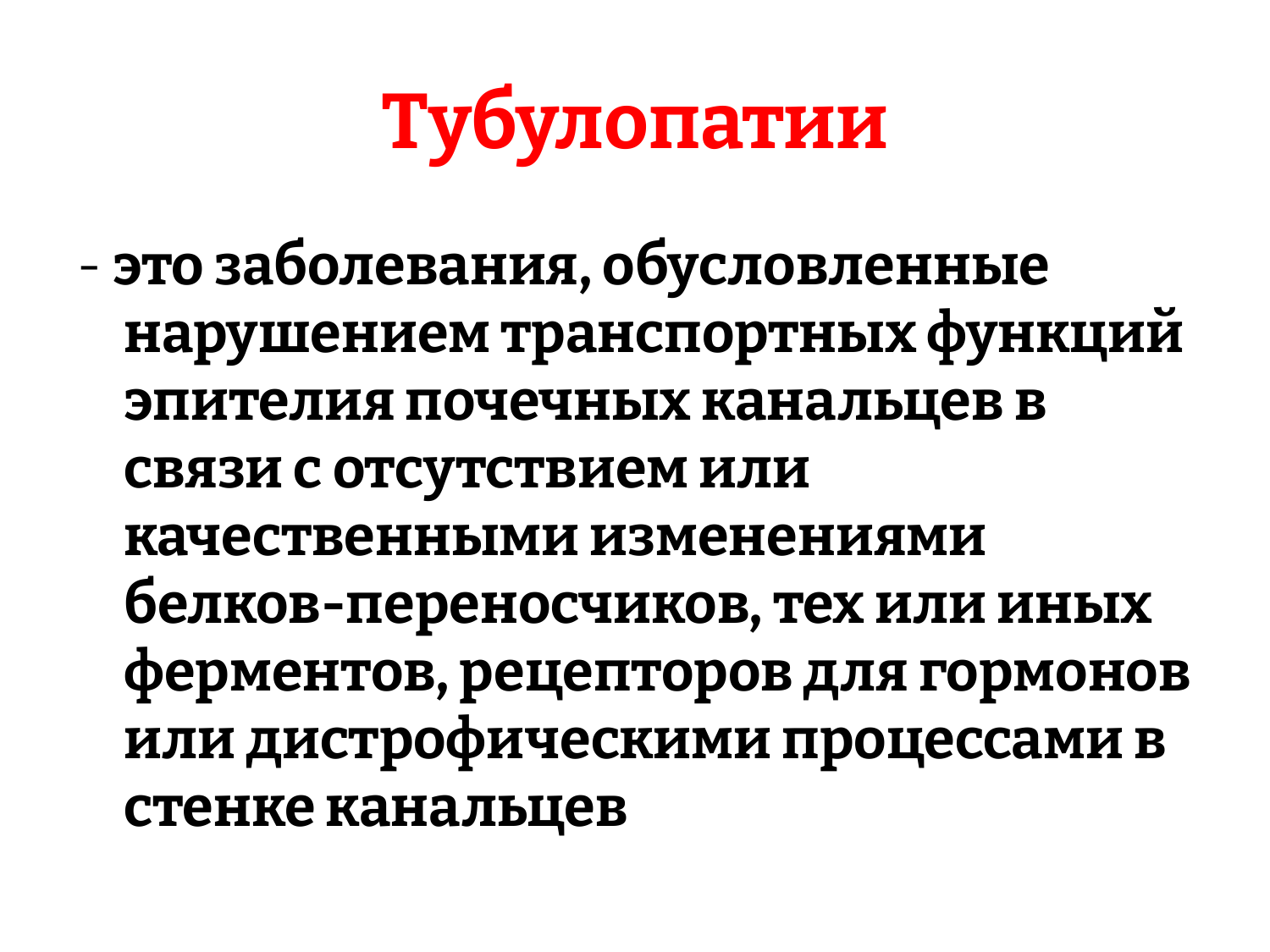

# Тубулопатии
- это заболевания, обусловленные нарушением транспортных функций эпителия почечных канальцев в связи с отсутствием или качественными изменениями белков-переносчиков, тех или иных ферментов, рецепторов для гормонов или дистрофическими процессами в стенке канальцев